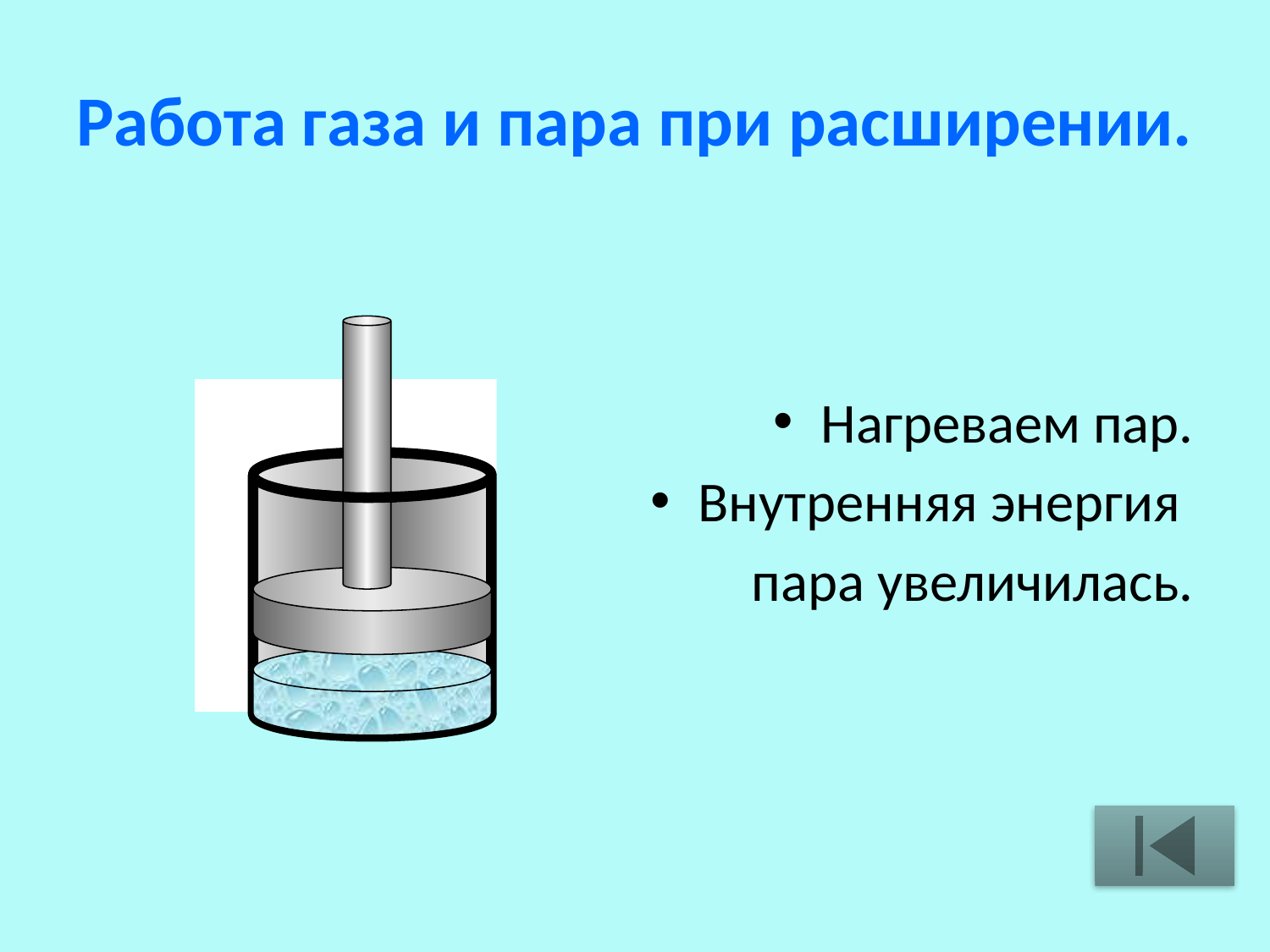

# Работа газа и пара при расширении.

Нагреваем пар.
Внутренняя энергия
пара увеличилась.